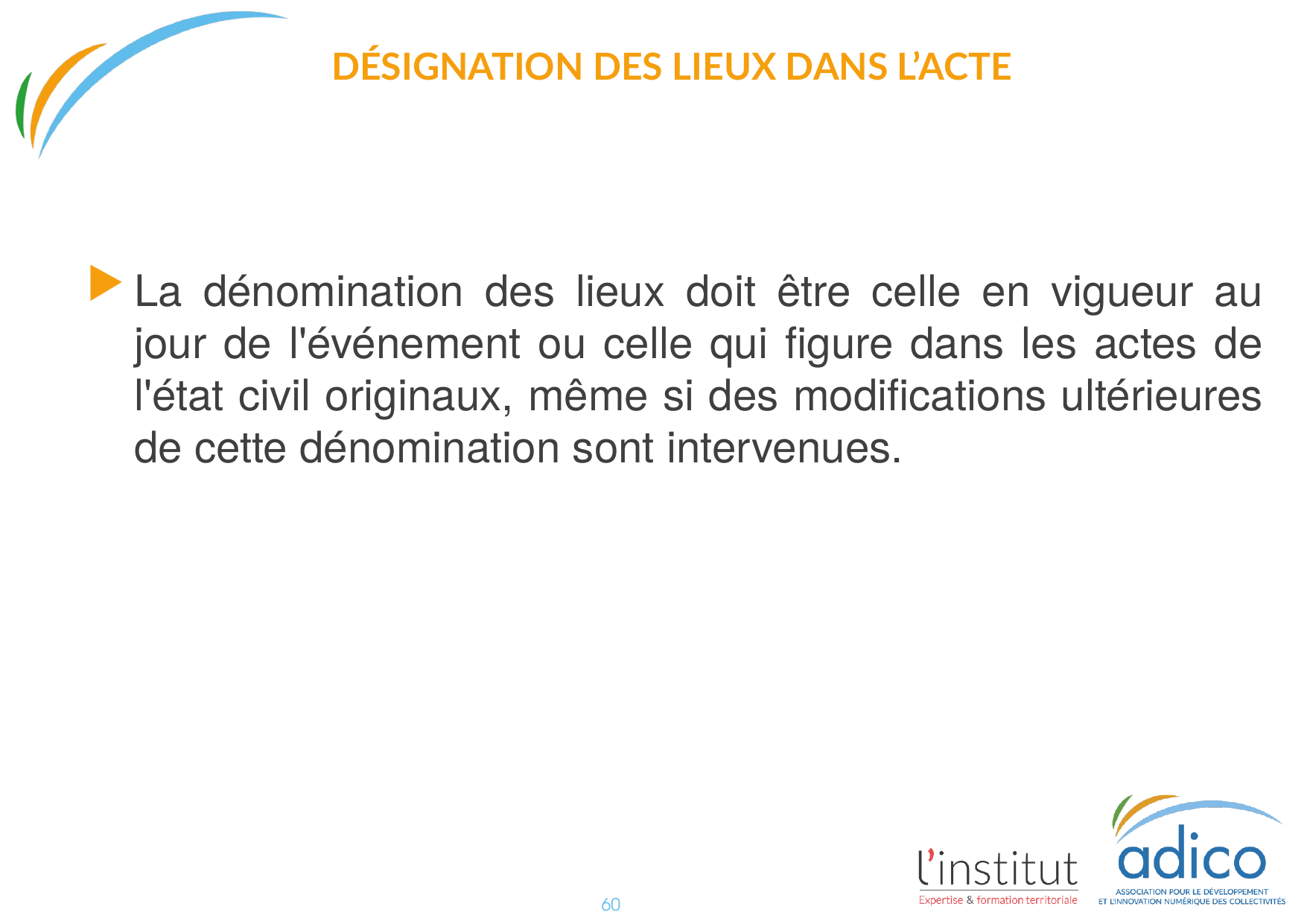

# DÉSIGNATION DES LIEUX DANS L’ACTE

La dénomination des lieux doit être celle en vigueur au jour de l'événement ou celle qui figure dans les actes de l'état civil originaux, même si des modifications ultérieures de cette dénomination sont intervenues.